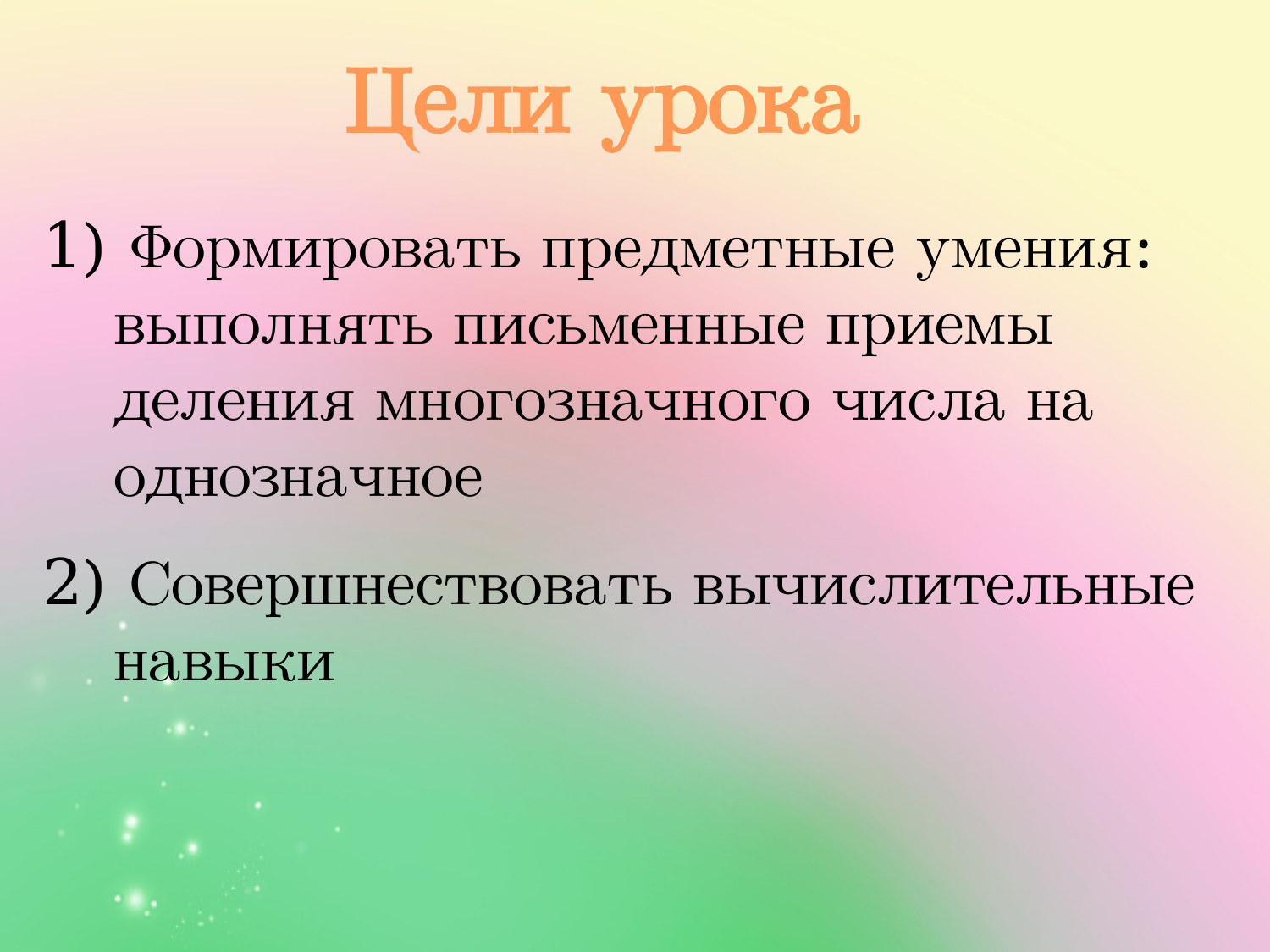

Цели урока
1) Формировать предметные умения: выполнять письменные приемы деления многозначного числа на однозначное
2) Совершнествовать вычислительные навыки